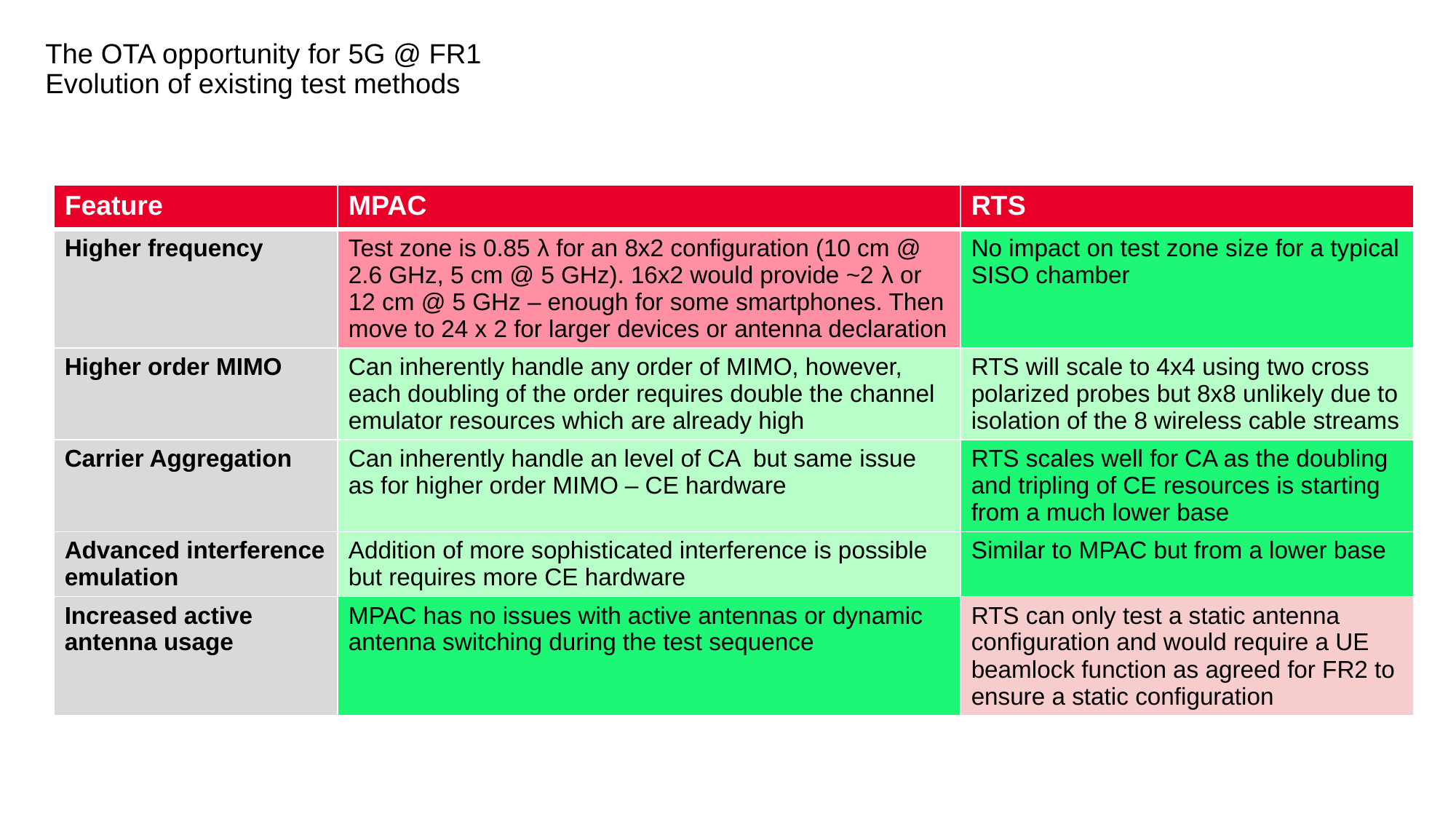

# The OTA opportunity for 5G @ FR1 Evolution of existing test methods
| Feature | MPAC | RTS |
| --- | --- | --- |
| Higher frequency | Test zone is 0.85 λ for an 8x2 configuration (10 cm @ 2.6 GHz, 5 cm @ 5 GHz). 16x2 would provide ~2 λ or 12 cm @ 5 GHz – enough for some smartphones. Then move to 24 x 2 for larger devices or antenna declaration | No impact on test zone size for a typical SISO chamber |
| Higher order MIMO | Can inherently handle any order of MIMO, however, each doubling of the order requires double the channel emulator resources which are already high | RTS will scale to 4x4 using two cross polarized probes but 8x8 unlikely due to isolation of the 8 wireless cable streams |
| Carrier Aggregation | Can inherently handle an level of CA but same issue as for higher order MIMO – CE hardware | RTS scales well for CA as the doubling and tripling of CE resources is starting from a much lower base |
| Advanced interference emulation | Addition of more sophisticated interference is possible but requires more CE hardware | Similar to MPAC but from a lower base |
| Increased active antenna usage | MPAC has no issues with active antennas or dynamic antenna switching during the test sequence | RTS can only test a static antenna configuration and would require a UE beamlock function as agreed for FR2 to ensure a static configuration |